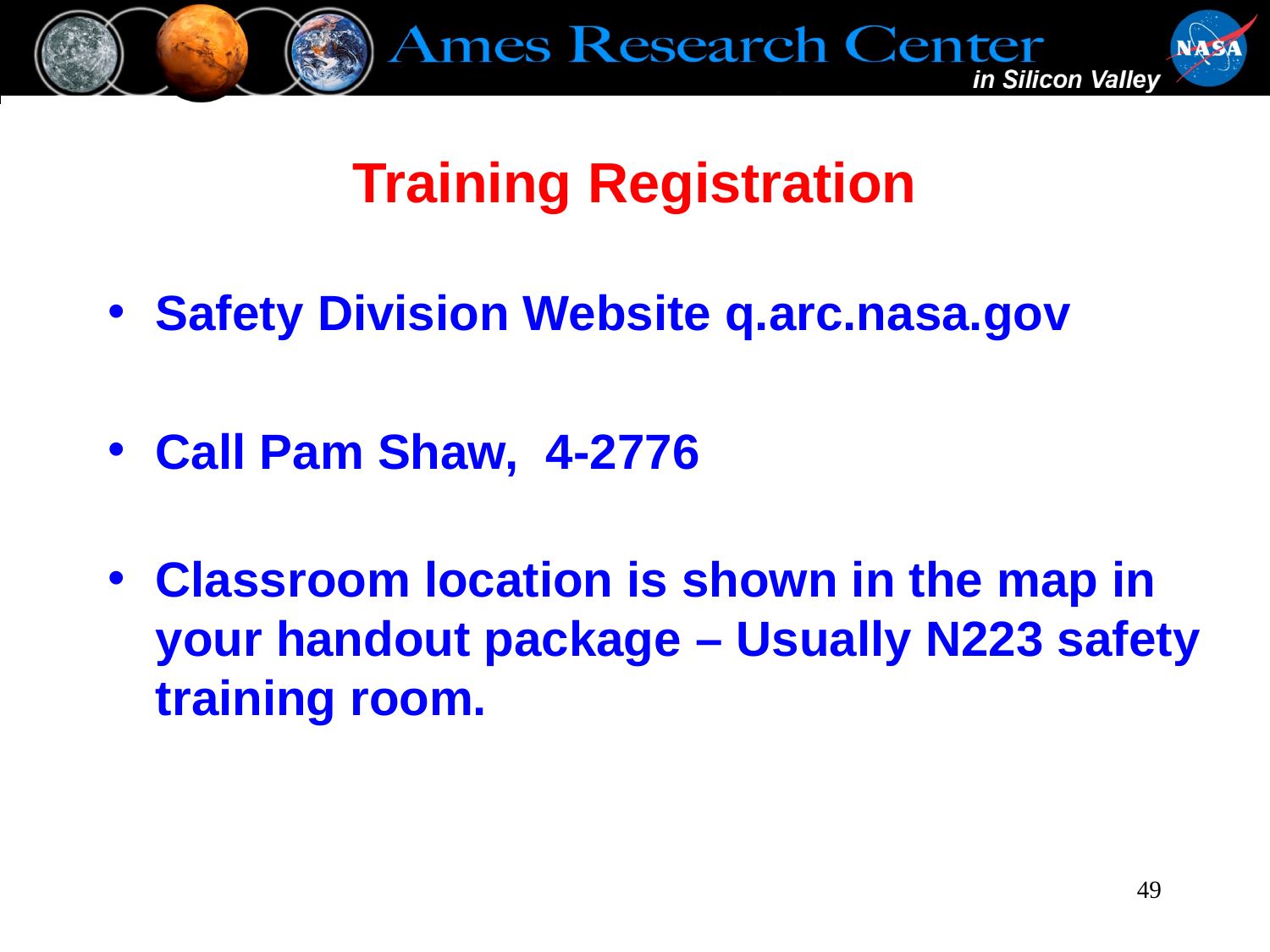

# Training Registration
Safety Division Website q.arc.nasa.gov

Call Pam Shaw,  4-2776

Classroom location is shown in the map in your handout package – Usually N223 safety training room.
49